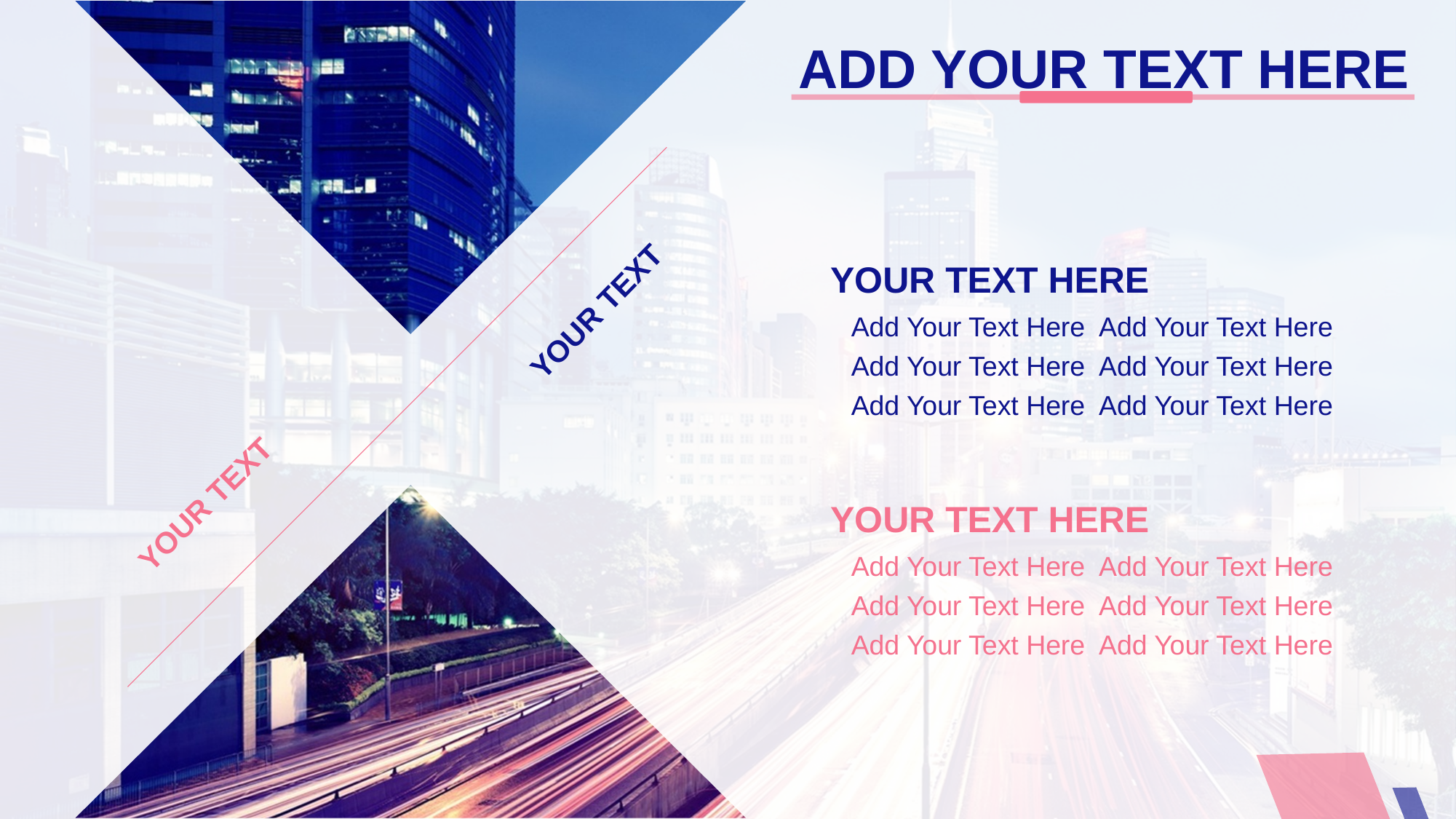

YOUR TEXT
YOUR TEXT

ADD YOUR TEXT HERE

YOUR TEXT HERE
Add Your Text Here  Add Your Text Here
Add Your Text Here  Add Your Text Here
Add Your Text Here  Add Your Text Here

YOUR TEXT HERE
Add Your Text Here  Add Your Text Here
Add Your Text Here  Add Your Text Here
Add Your Text Here  Add Your Text Here